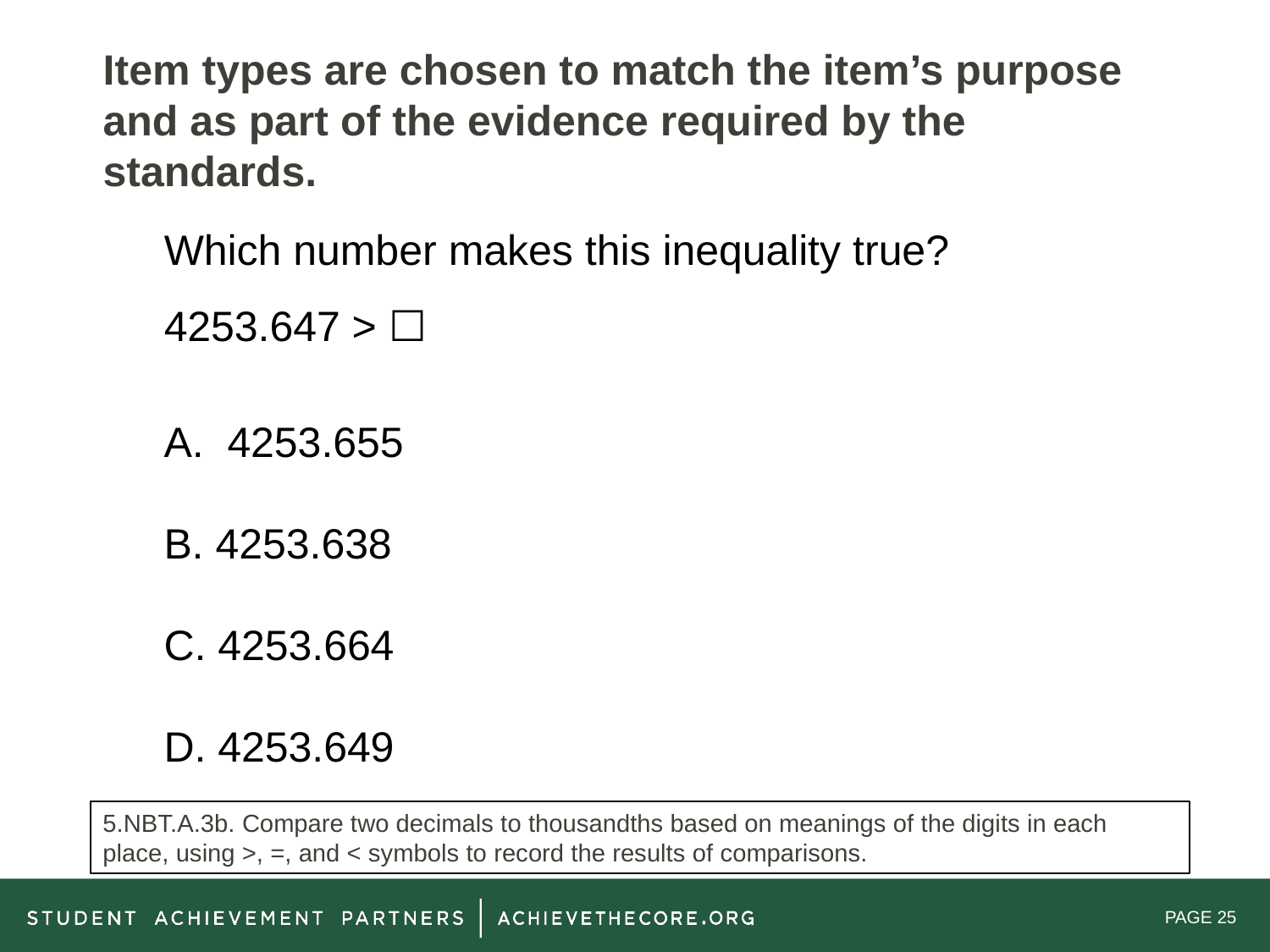

Item types are chosen to match the item’s purpose and as part of the evidence required by the standards.
Which number makes this inequality true?

4253.647 > ☐
4253.655

B. 4253.638

C. 4253.664

D. 4253.649
5.NBT.A.3b. Compare two decimals to thousandths based on meanings of the digits in each place, using >, =, and < symbols to record the results of comparisons.